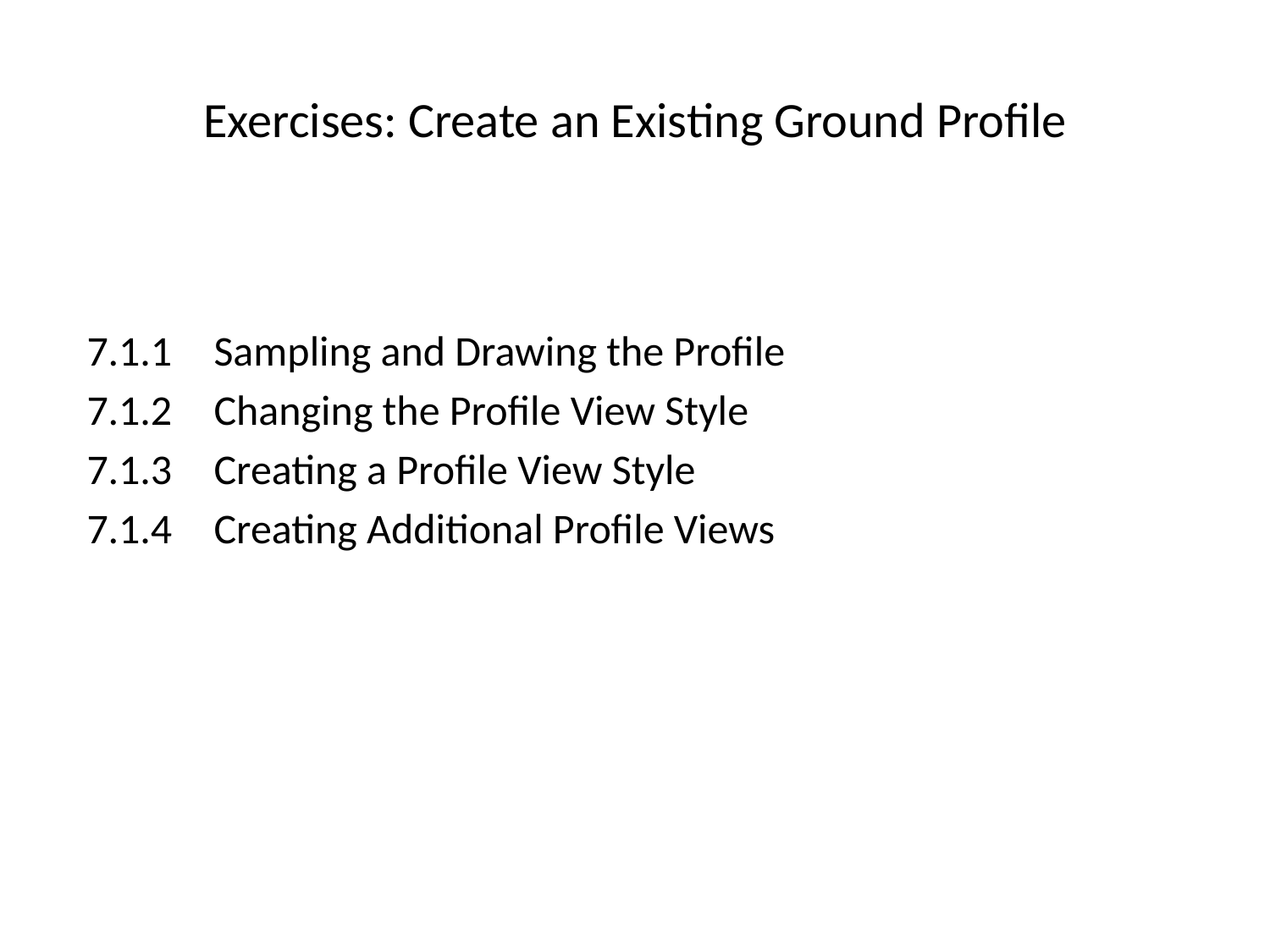

# Exercises: Create an Existing Ground Profile
7.1.1	Sampling and Drawing the Profile
7.1.2	Changing the Profile View Style
7.1.3	Creating a Profile View Style
7.1.4	Creating Additional Profile Views